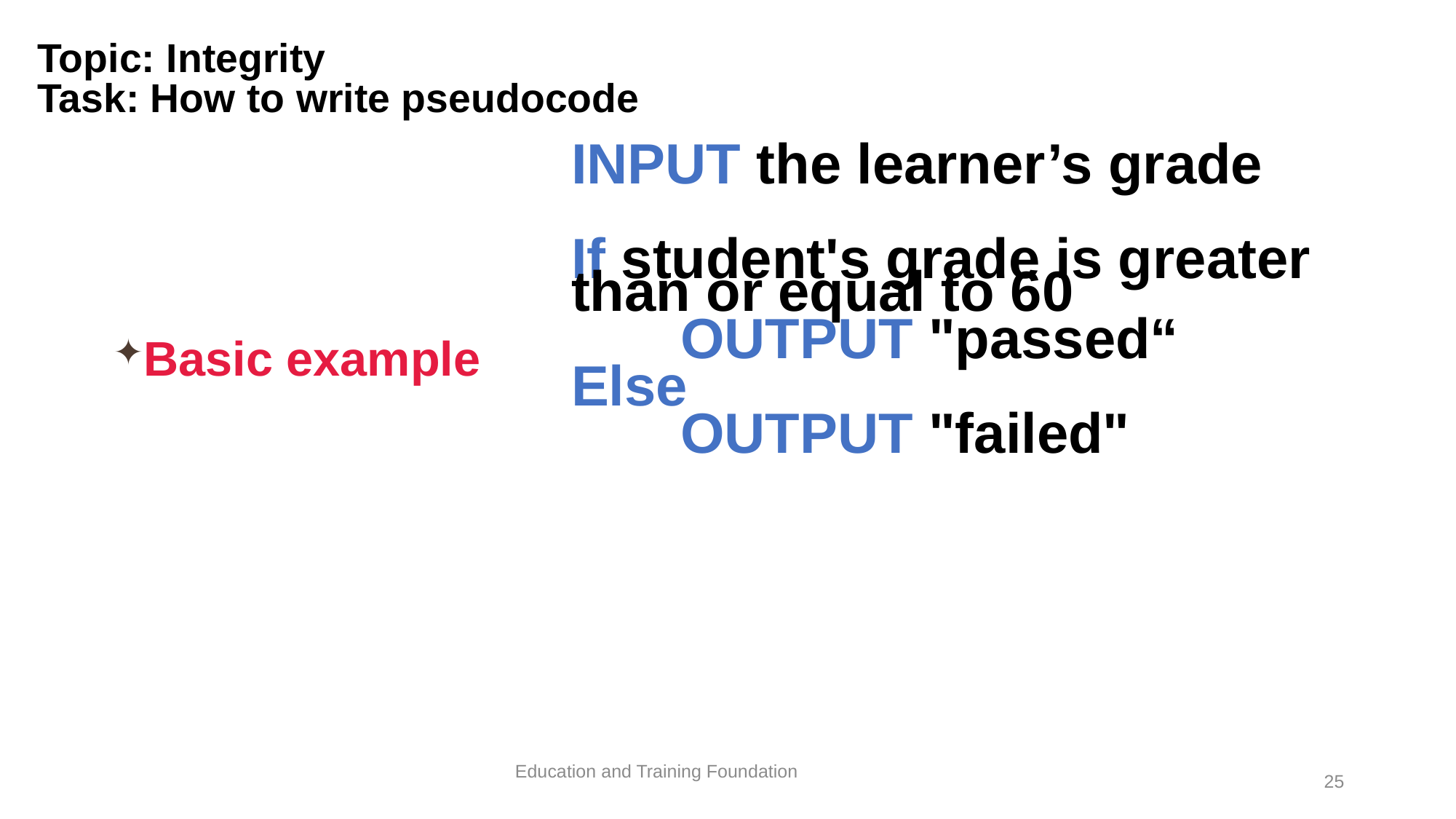

# Topic: Integrity Task: How to write pseudocode

INPUT the learner’s grade

If student's grade is greater than or equal to 60
	OUTPUT "passed“
Else
	OUTPUT "failed"

Basic example
Education and Training Foundation
25